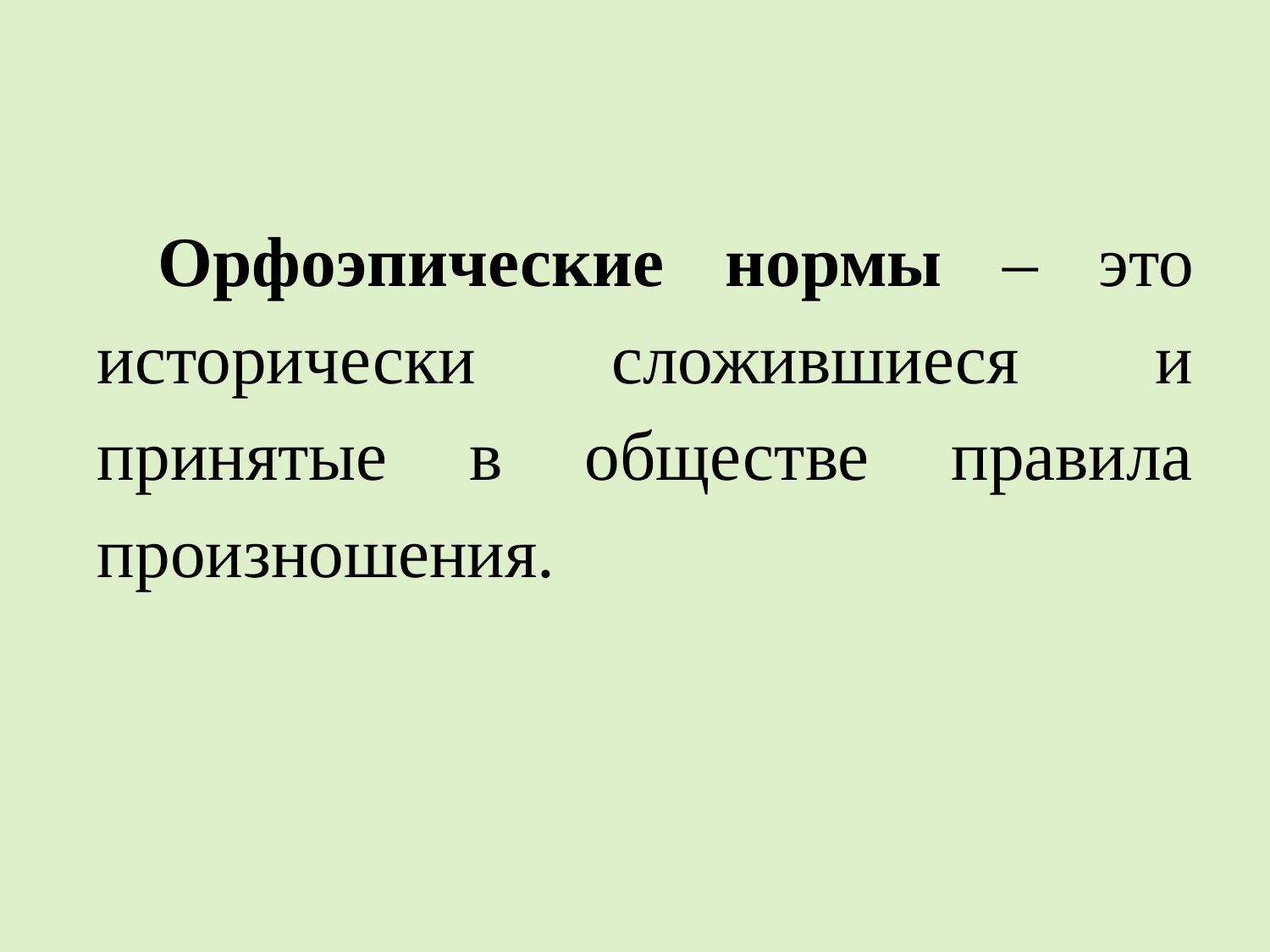

#
 Орфоэпические нормы – это исторически сложившиеся и принятые в обществе правила произношения.